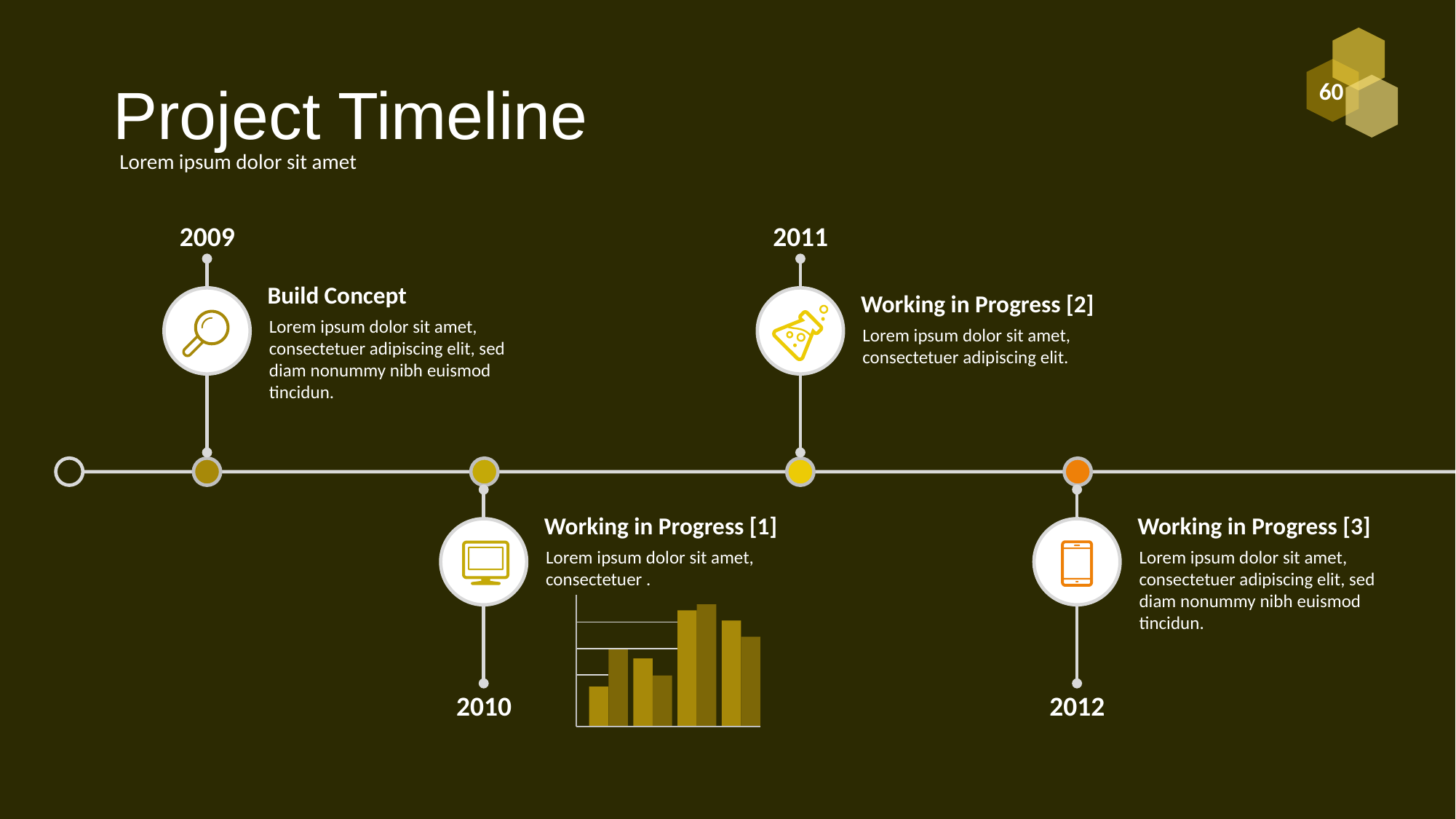

# Project Timeline
Lorem ipsum dolor sit amet
2009
2011
Build Concept
Working in Progress [2]

Lorem ipsum dolor sit amet, consectetuer adipiscing elit, sed diam nonummy nibh euismod tincidun.

Lorem ipsum dolor sit amet, consectetuer adipiscing elit.

Working in Progress [1]
Working in Progress [3]

Lorem ipsum dolor sit amet, consectetuer .
Lorem ipsum dolor sit amet, consectetuer adipiscing elit, sed diam nonummy nibh euismod tincidun.

2010
2012